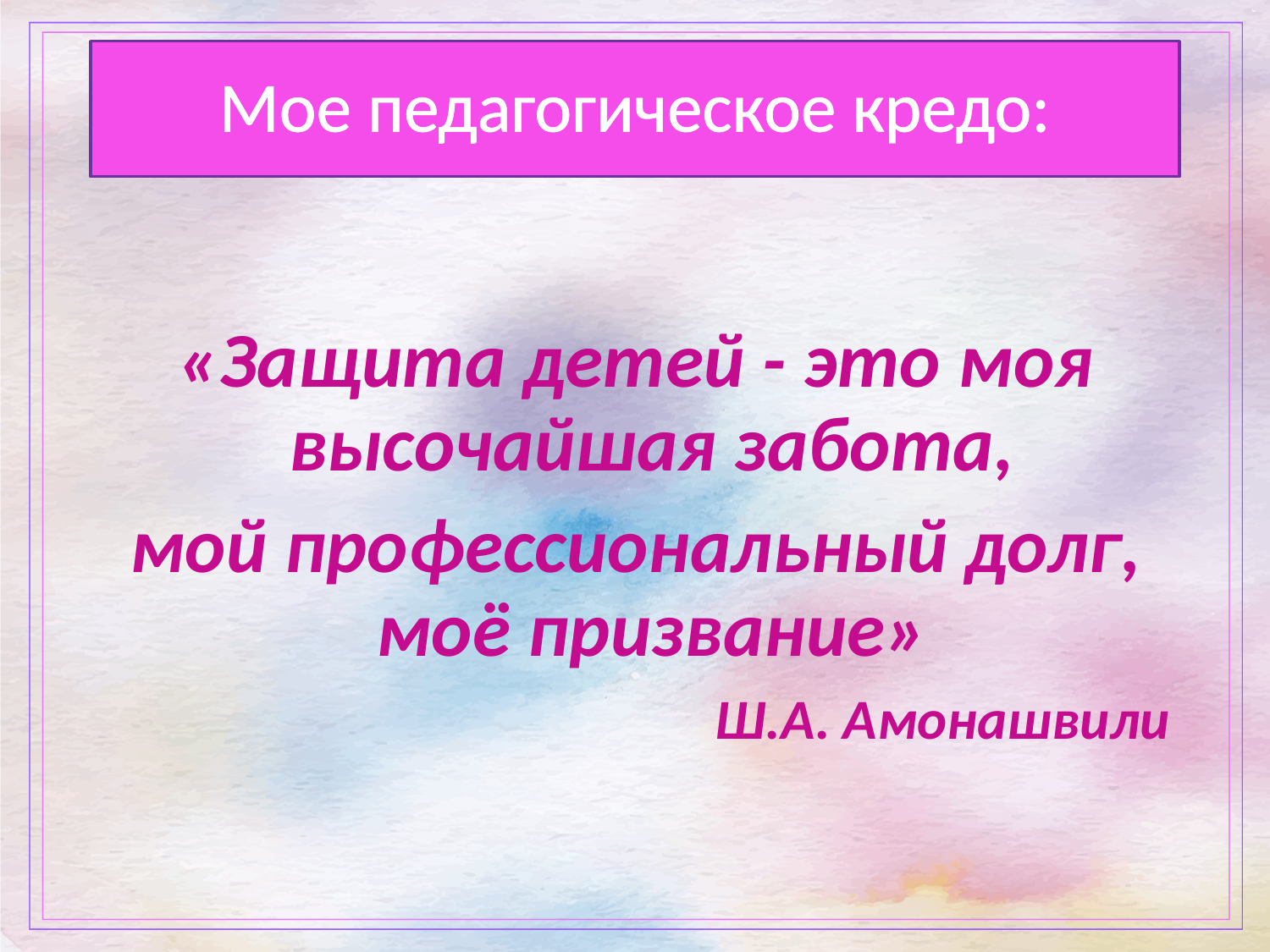

# Мое педагогическое кредо:

«Защита детей - это моя высочайшая забота,
мой профессиональный долг, моё призвание»
Ш.А. Амонашвили